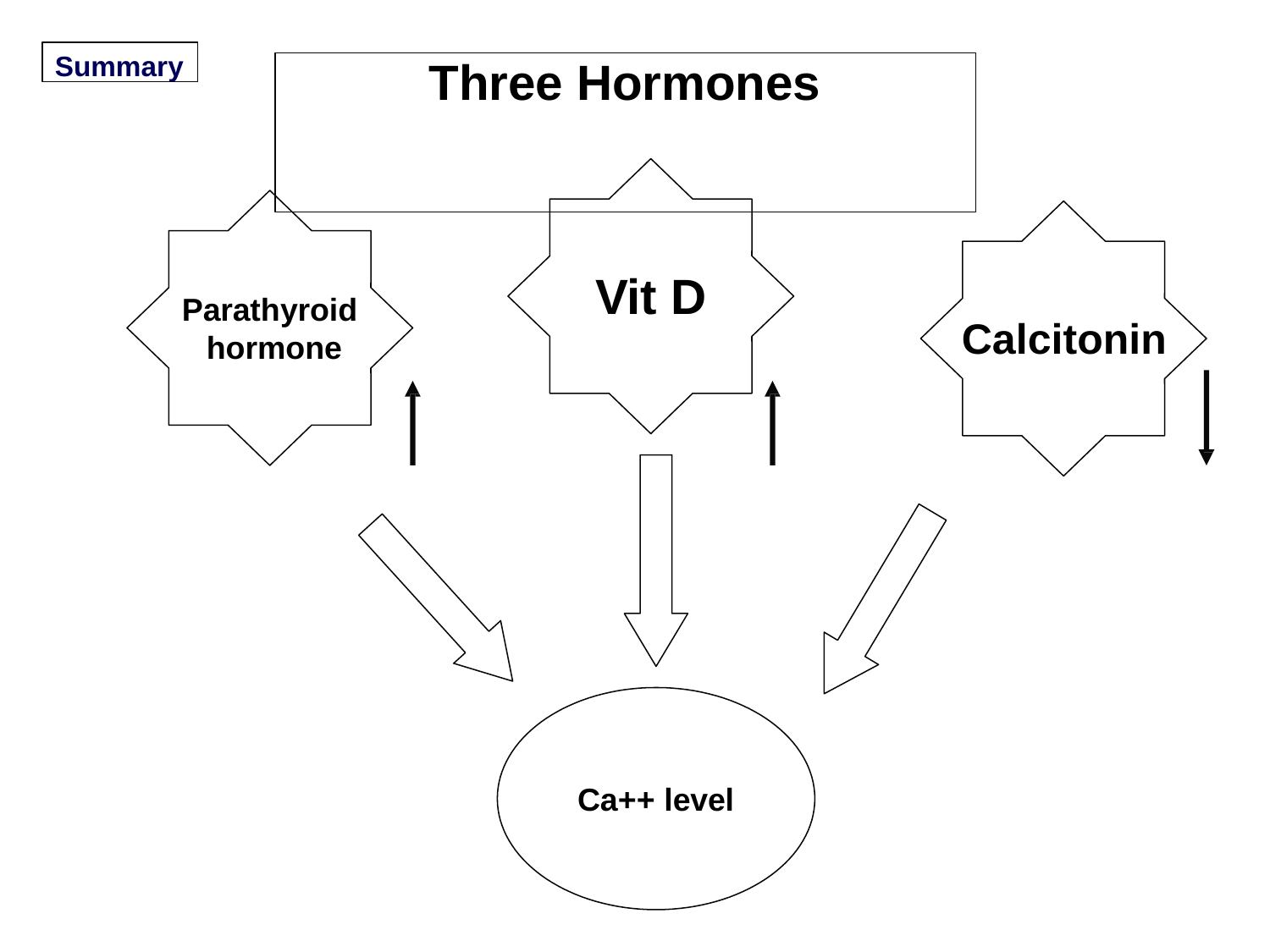

Summary
# Three Hormones

Vit D
Parathyroid
hormone
Calcitonin

Ca++ level